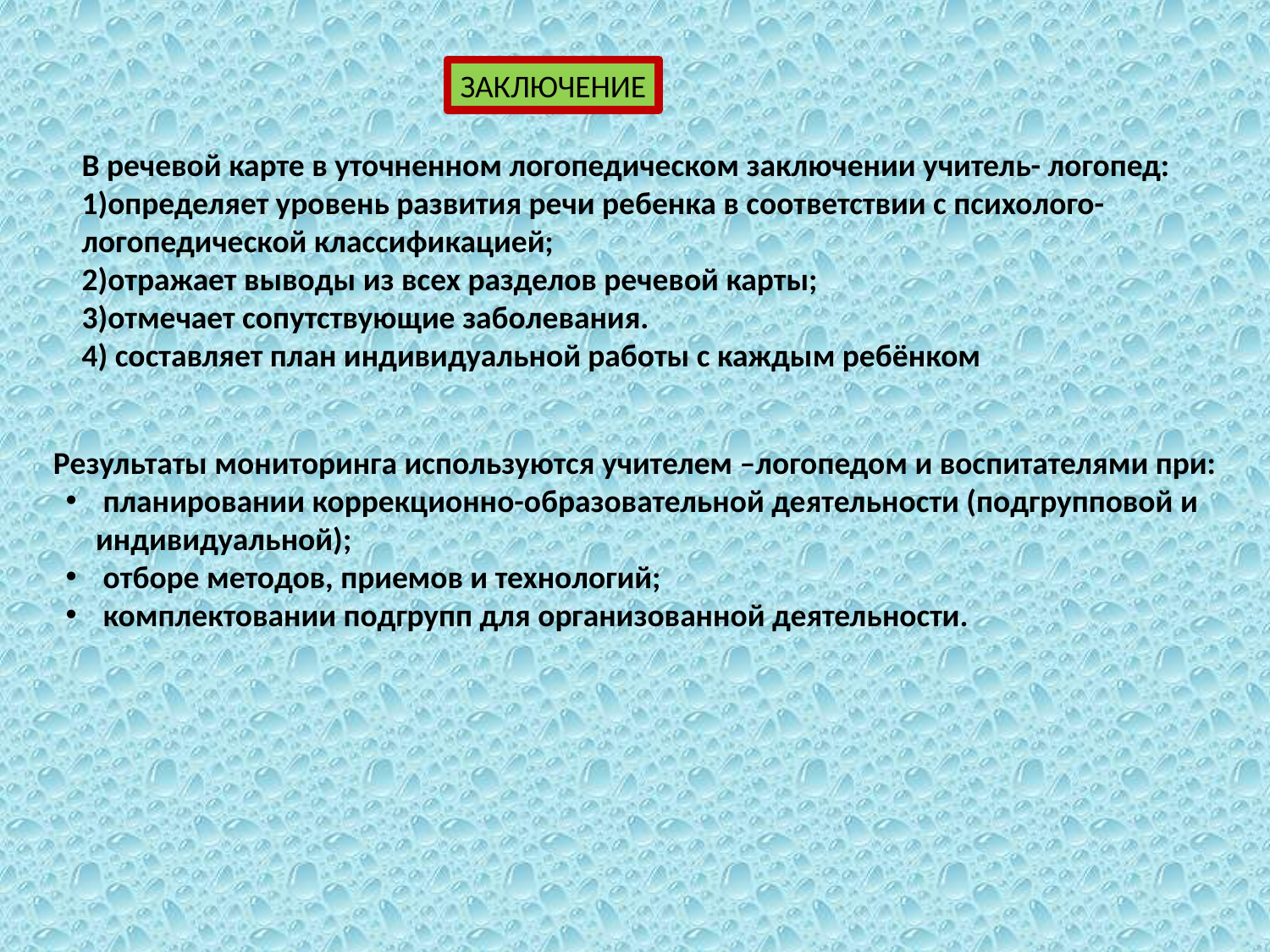

ЗАКЛЮЧЕНИЕ
В речевой карте в уточненном логопедическом заключении учитель- логопед:
1)определяет уровень развития речи ребенка в соответствии с психолого-логопедической классификацией;
2)отражает выводы из всех разделов речевой карты;
3)отмечает сопутствующие заболевания.
4) составляет план индивидуальной работы с каждым ребёнком

Результаты мониторинга используются учителем –логопедом и воспитателями при:
 планировании коррекционно-образовательной деятельности (подгрупповой и индивидуальной);
 отборе методов, приемов и технологий;
 комплектовании подгрупп для организованной деятельности.